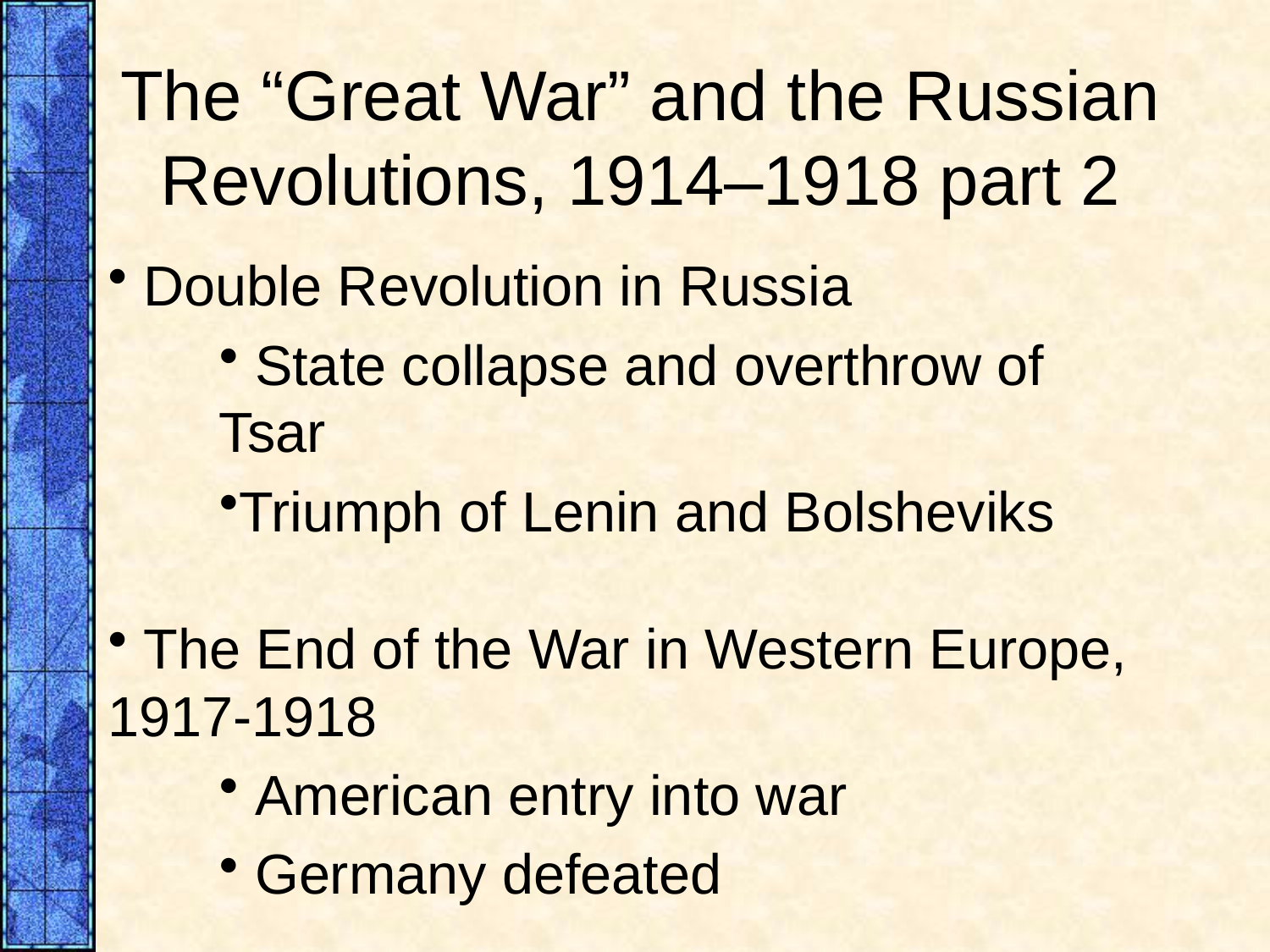

# The “Great War” and the Russian Revolutions, 1914–1918 part 2
 Double Revolution in Russia
 State collapse and overthrow of Tsar
Triumph of Lenin and Bolsheviks
 The End of the War in Western Europe, 1917-1918
 American entry into war
 Germany defeated